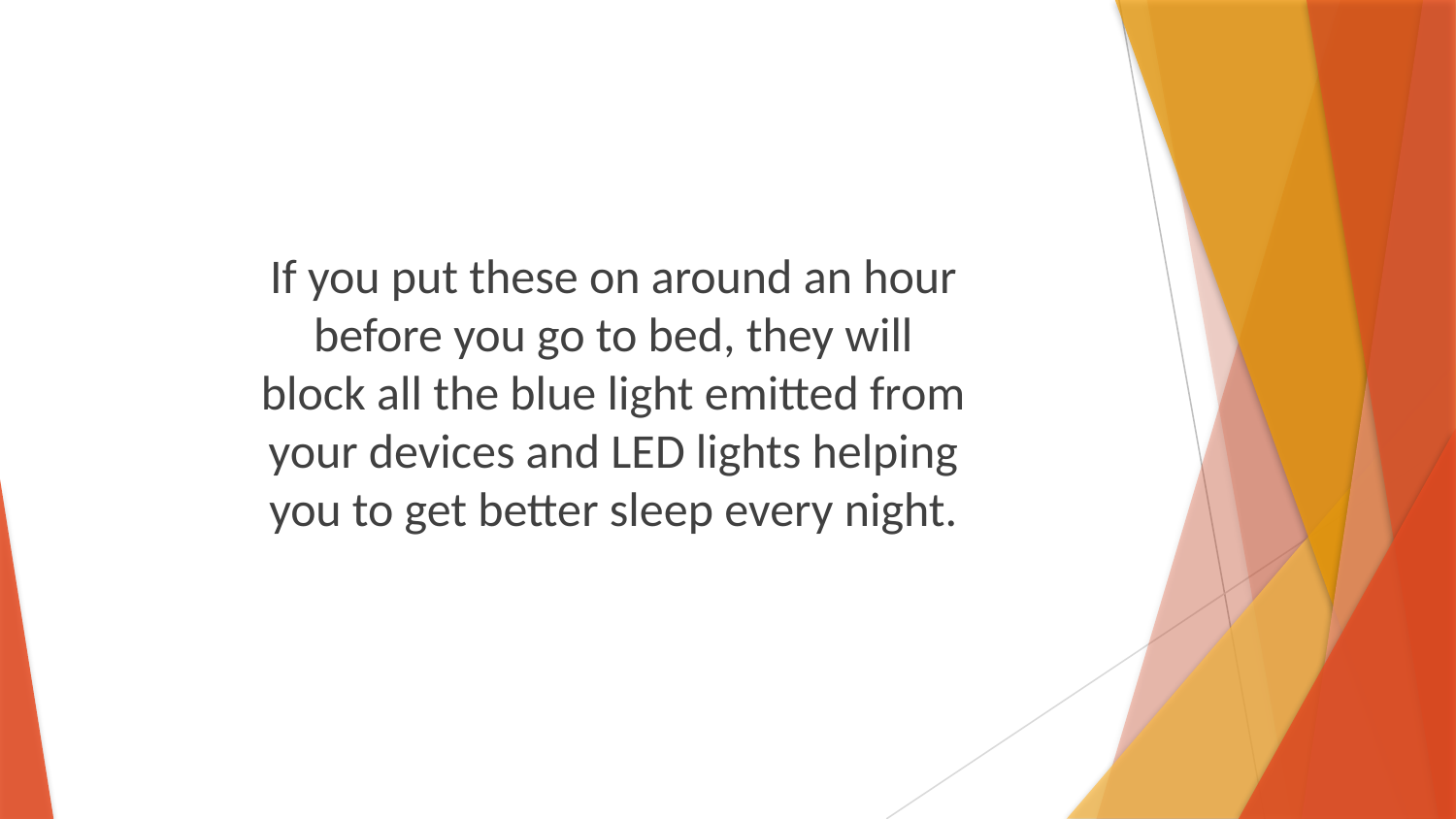

If you put these on around an hour before you go to bed, they will block all the blue light emitted from your devices and LED lights helping you to get better sleep every night.